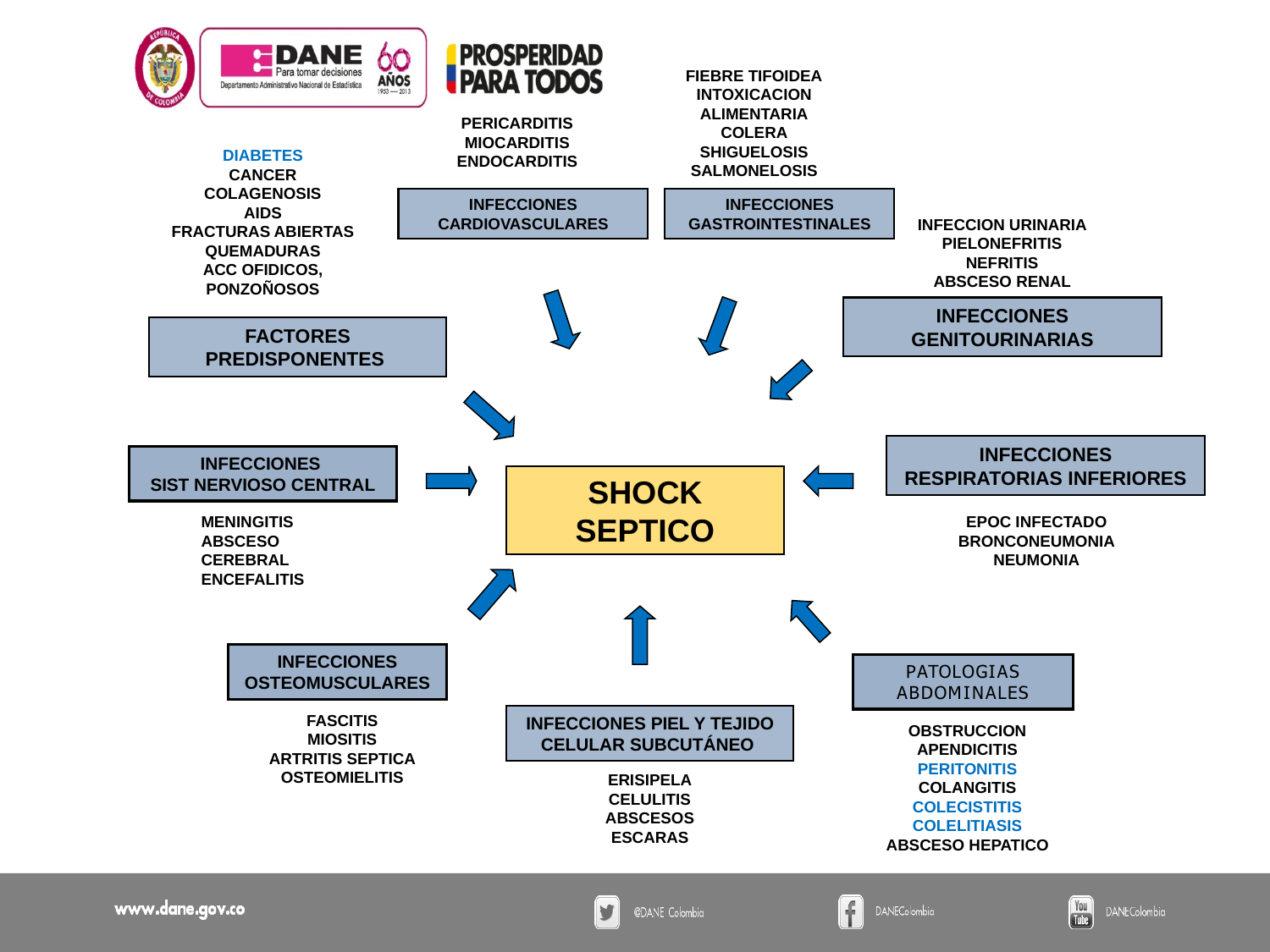

FIEBRE TIFOIDEA
INTOXICACION ALIMENTARIA
COLERA
SHIGUELOSIS
SALMONELOSIS
PERICARDITIS
MIOCARDITIS
ENDOCARDITIS
DIABETES
CANCER
COLAGENOSIS
AIDS
FRACTURAS ABIERTAS
QUEMADURAS
ACC OFIDICOS, PONZOÑOSOS
INFECCIONES GASTROINTESTINALES
INFECCIONES CARDIOVASCULARES
INFECCION URINARIA
PIELONEFRITIS
NEFRITIS
ABSCESO RENAL
INFECCIONES GENITOURINARIAS

FACTORES PREDISPONENTES

INFECCIONES RESPIRATORIAS INFERIORES
INFECCIONES
SIST NERVIOSO CENTRAL

SHOCK SEPTICO

MENINGITIS
ABSCESO CEREBRAL
ENCEFALITIS
EPOC INFECTADO BRONCONEUMONIA
NEUMONIA

INFECCIONES OSTEOMUSCULARES
PATOLOGIAS ABDOMINALES
FASCITIS
MIOSITIS
ARTRITIS SEPTICA
OSTEOMIELITIS
INFECCIONES PIEL Y TEJIDO CELULAR SUBCUTÁNEO
OBSTRUCCION
APENDICITIS
PERITONITIS
COLANGITIS
COLECISTITIS
COLELITIASIS
ABSCESO HEPATICO
ERISIPELA
CELULITIS
ABSCESOS
ESCARAS